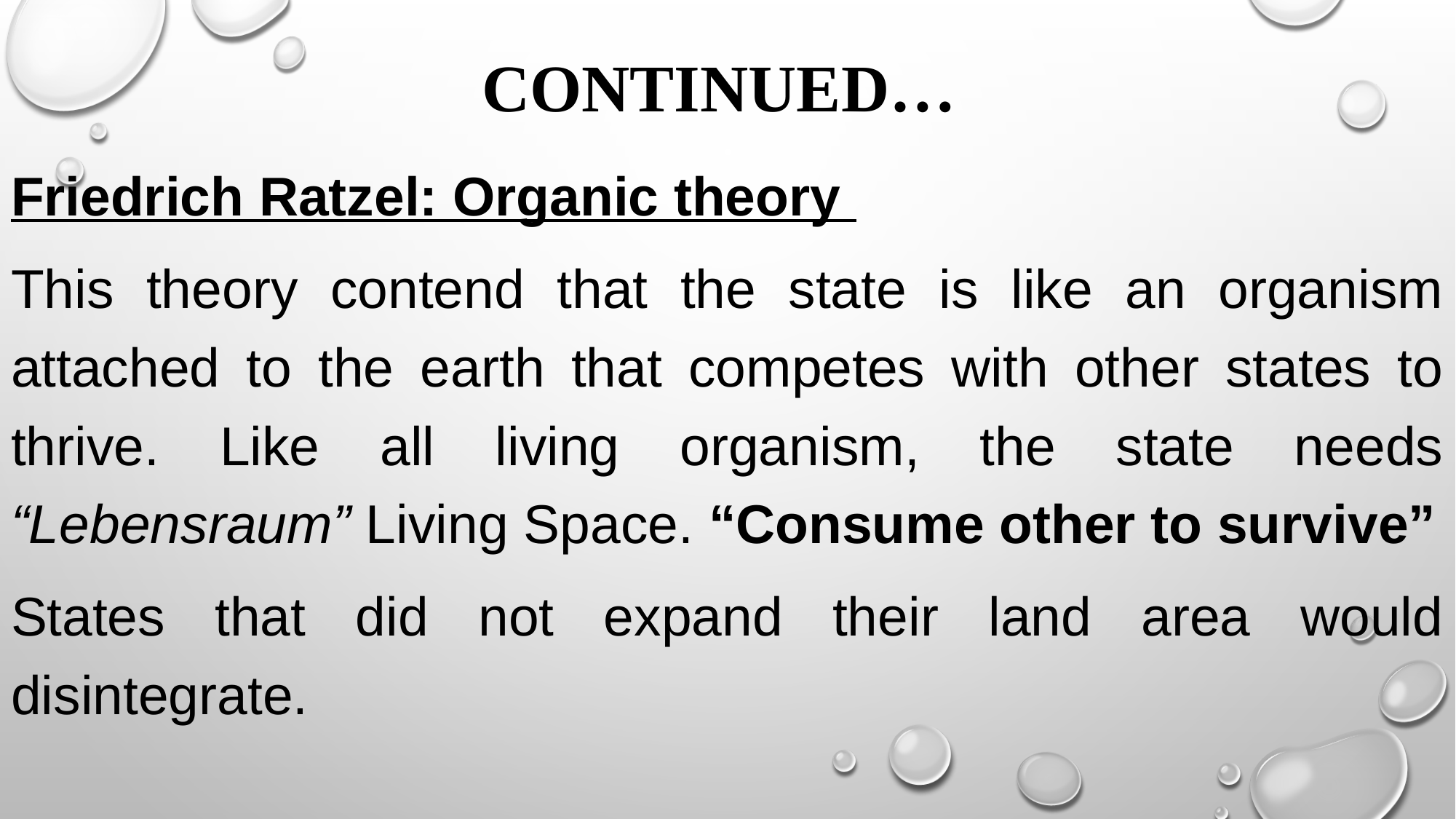

# Continued…
Friedrich Ratzel: Organic theory
This theory contend that the state is like an organism attached to the earth that competes with other states to thrive. Like all living organism, the state needs “Lebensraum” Living Space. “Consume other to survive”
States that did not expand their land area would disintegrate.